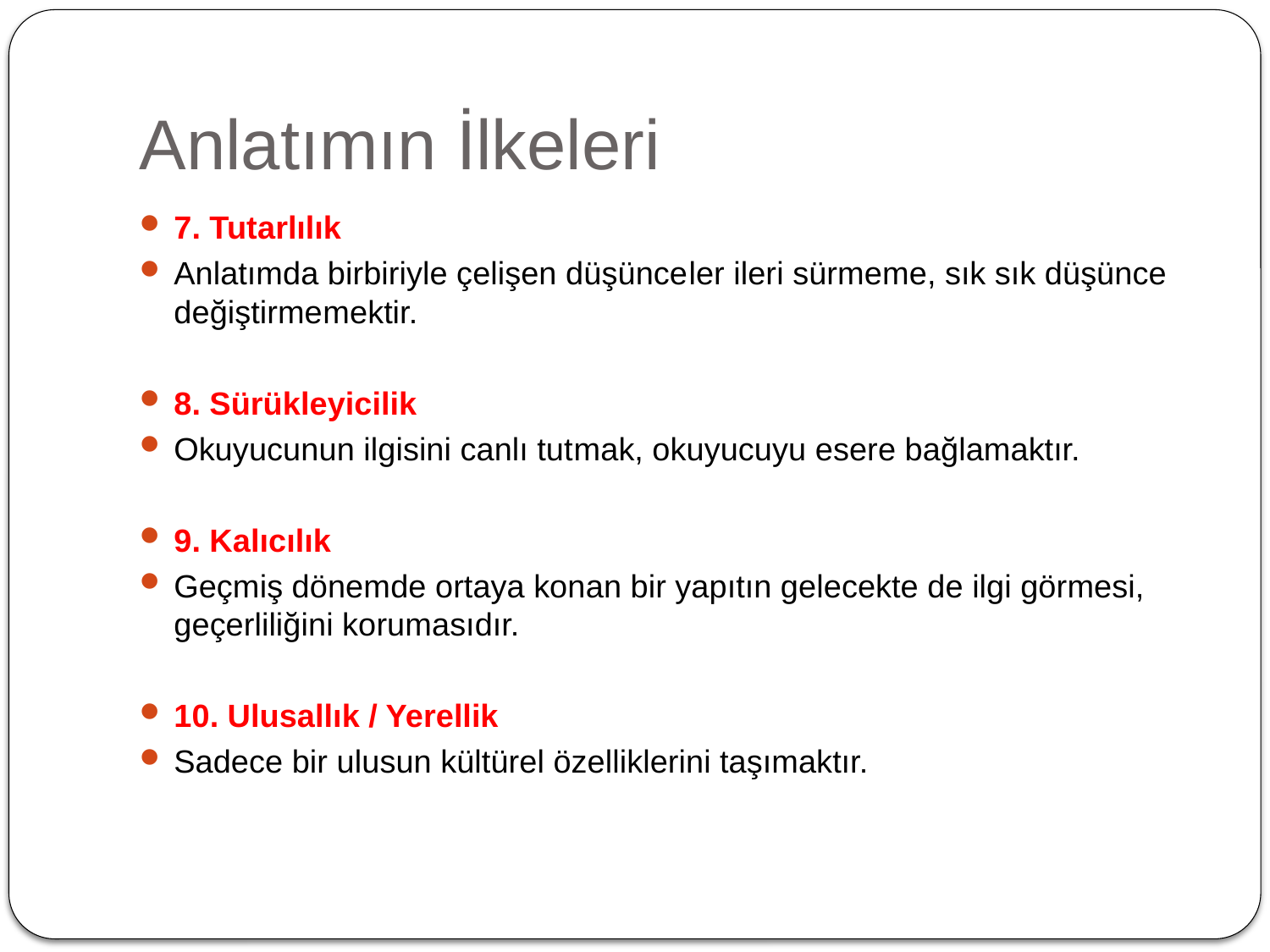

# Anlatımın İlkeleri
7. Tutarlılık
Anlatımda birbiriyle çelişen düşünce­ler ileri sürmeme, sık sık düşünce değiştirme­mektir.

8. Sürükleyicilik
Okuyucunun ilgisini canlı tut­mak, okuyucuyu esere bağlamaktır.

9. Kalıcılık
Geçmiş dönemde ortaya konan bir yapıtın gelecekte de ilgi görmesi, geçerliliğini korumasıdır.

10. Ulusallık / Yerellik
Sadece bir ulusun kültürel özelliklerini taşımaktır.